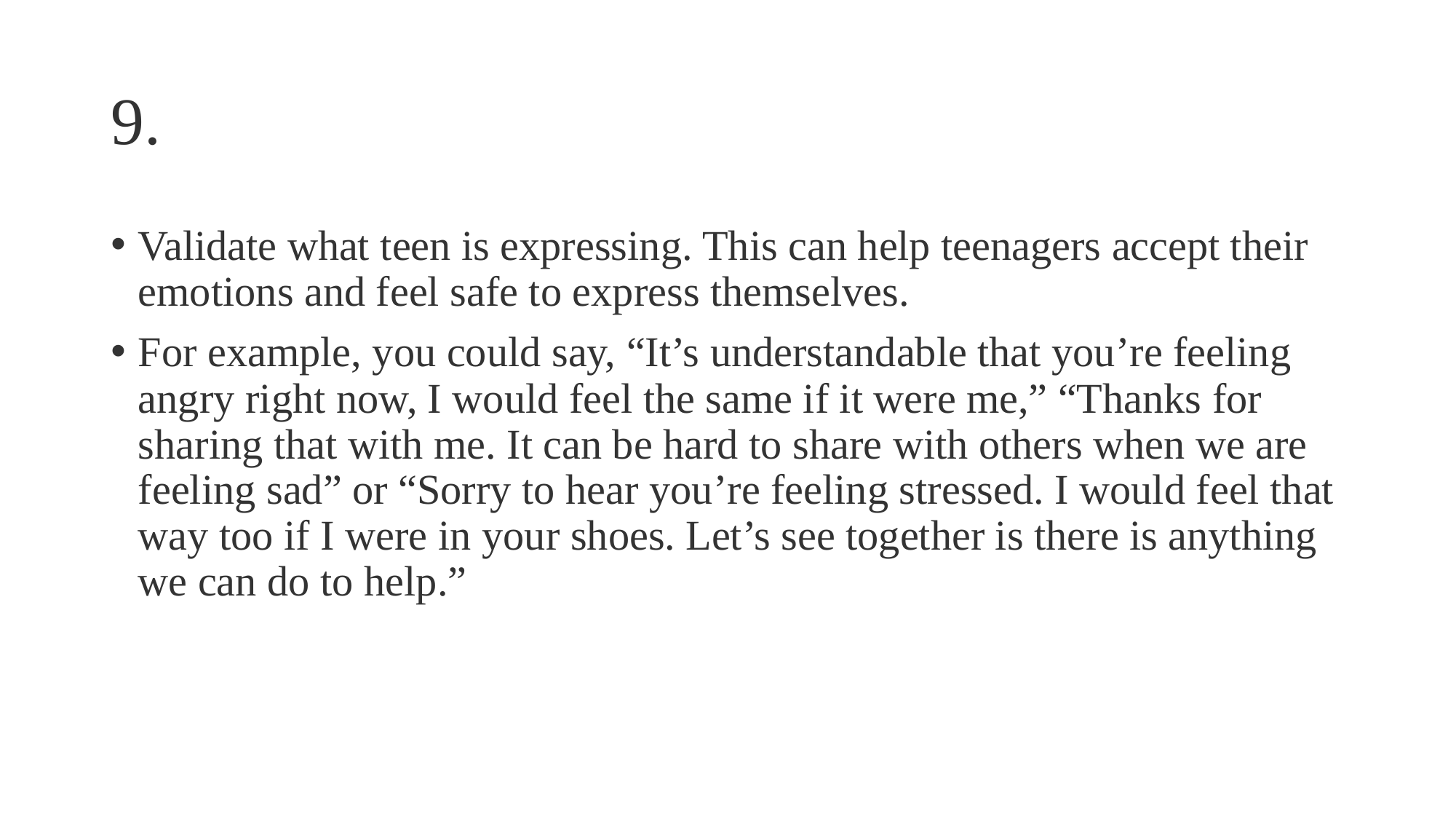

# 9.
Validate what teen is expressing. This can help teenagers accept their emotions and feel safe to express themselves.
For example, you could say, “It’s understandable that you’re feeling angry right now, I would feel the same if it were me,” “Thanks for sharing that with me. It can be hard to share with others when we are feeling sad” or “Sorry to hear you’re feeling stressed. I would feel that way too if I were in your shoes. Let’s see together is there is anything we can do to help.”